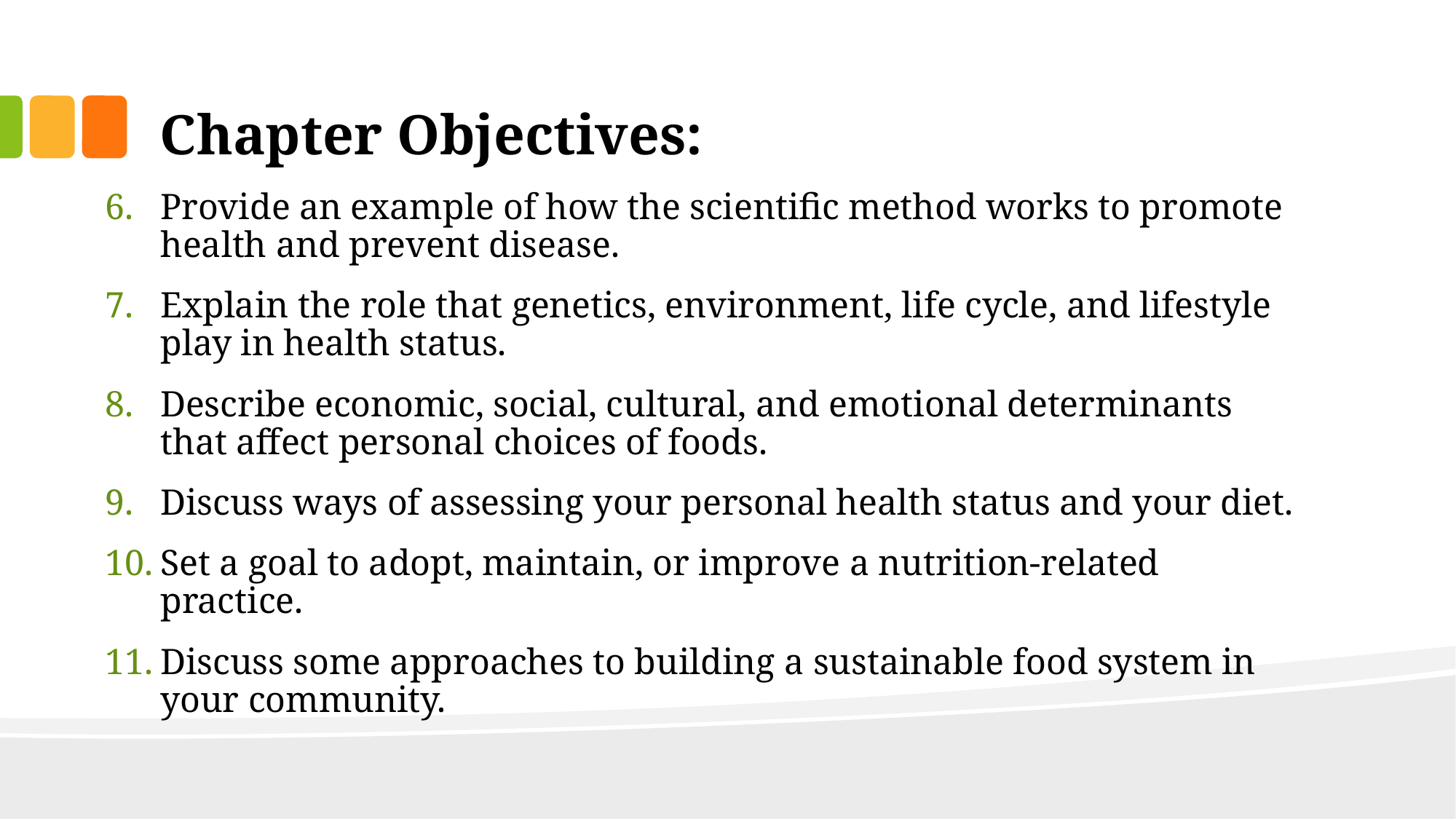

# Chapter Objectives:
Provide an example of how the scientific method works to promote health and prevent disease.
Explain the role that genetics, environment, life cycle, and lifestyle play in health status.
Describe economic, social, cultural, and emotional determinants that affect personal choices of foods.
Discuss ways of assessing your personal health status and your diet.
Set a goal to adopt, maintain, or improve a nutrition-related practice.
Discuss some approaches to building a sustainable food system in your community.